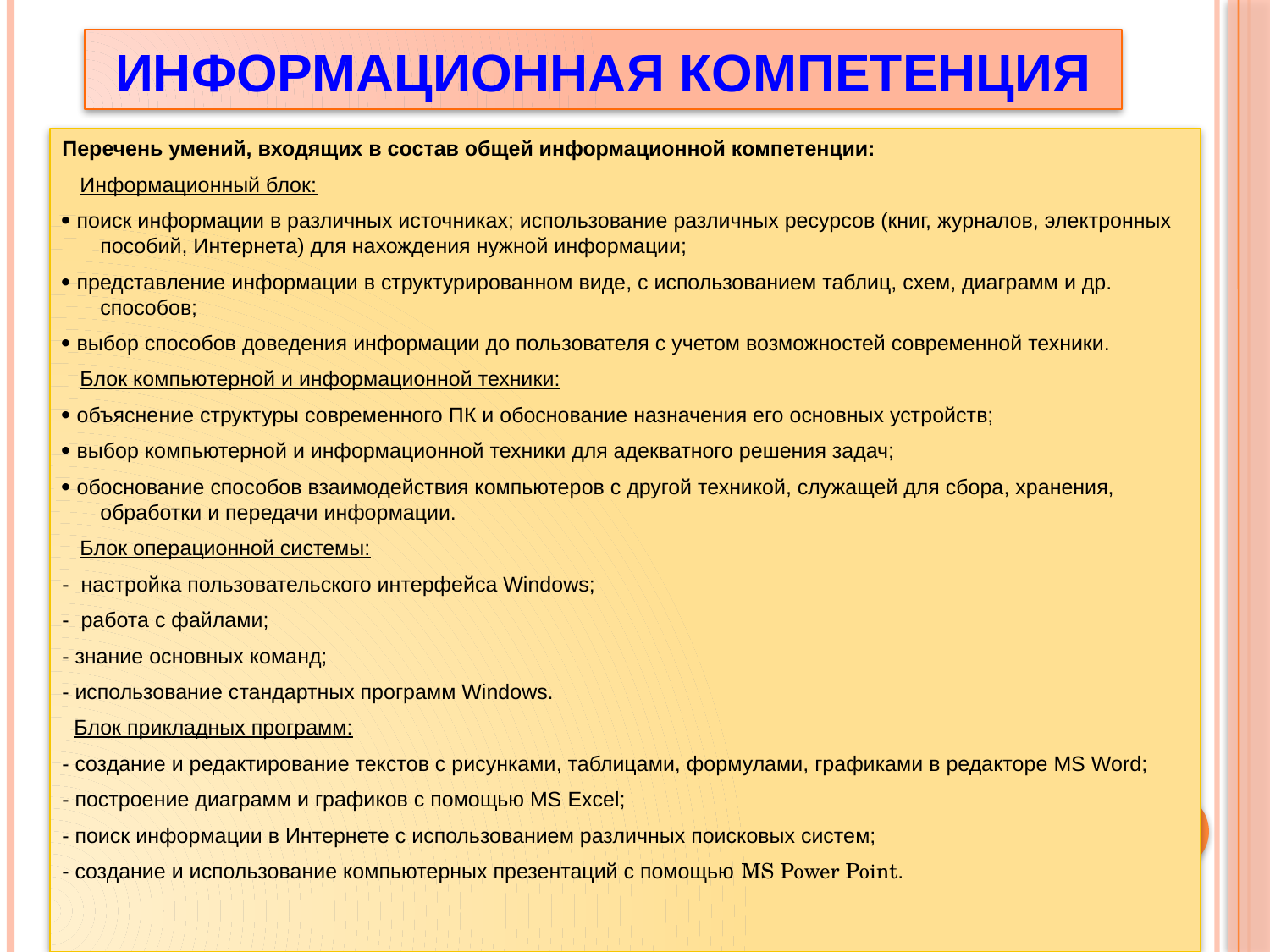

# Информационная компетенция
Перечень умений, входящих в состав общей информационной компетенции:
   Информационный блок:
• поиск информации в различных источниках; использование различных ресурсов (книг, журналов, электронных пособий, Интернета) для нахождения нужной информации;
• представление информации в структурированном виде, с использованием таблиц, схем, диаграмм и др. способов;
• выбор способов доведения информации до пользователя с учетом возможностей современной техники.
   Блок компьютерной и информационной техники:
• объяснение структуры современного ПК и обоснование назначения его основных устройств;
• выбор компьютерной и информационной техники для адекватного решения задач;
• обоснование способов взаимодействия компьютеров с другой техникой, служащей для сбора, хранения, обработки и передачи информации.
   Блок операционной системы:
-  настройка пользовательского интерфейса Windows;
-  работа с файлами;
- знание основных команд;
- использование стандартных программ Windows.
  Блок прикладных программ:
- создание и редактирование текстов с рисунками, таблицами, формулами, графиками в редакторе MS Word;
- построение диаграмм и графиков с помощью MS Excel;
- поиск информации в Интернете с использованием различных поисковых систем;
- создание и использование компьютерных презентаций с помощью MS Power Point.